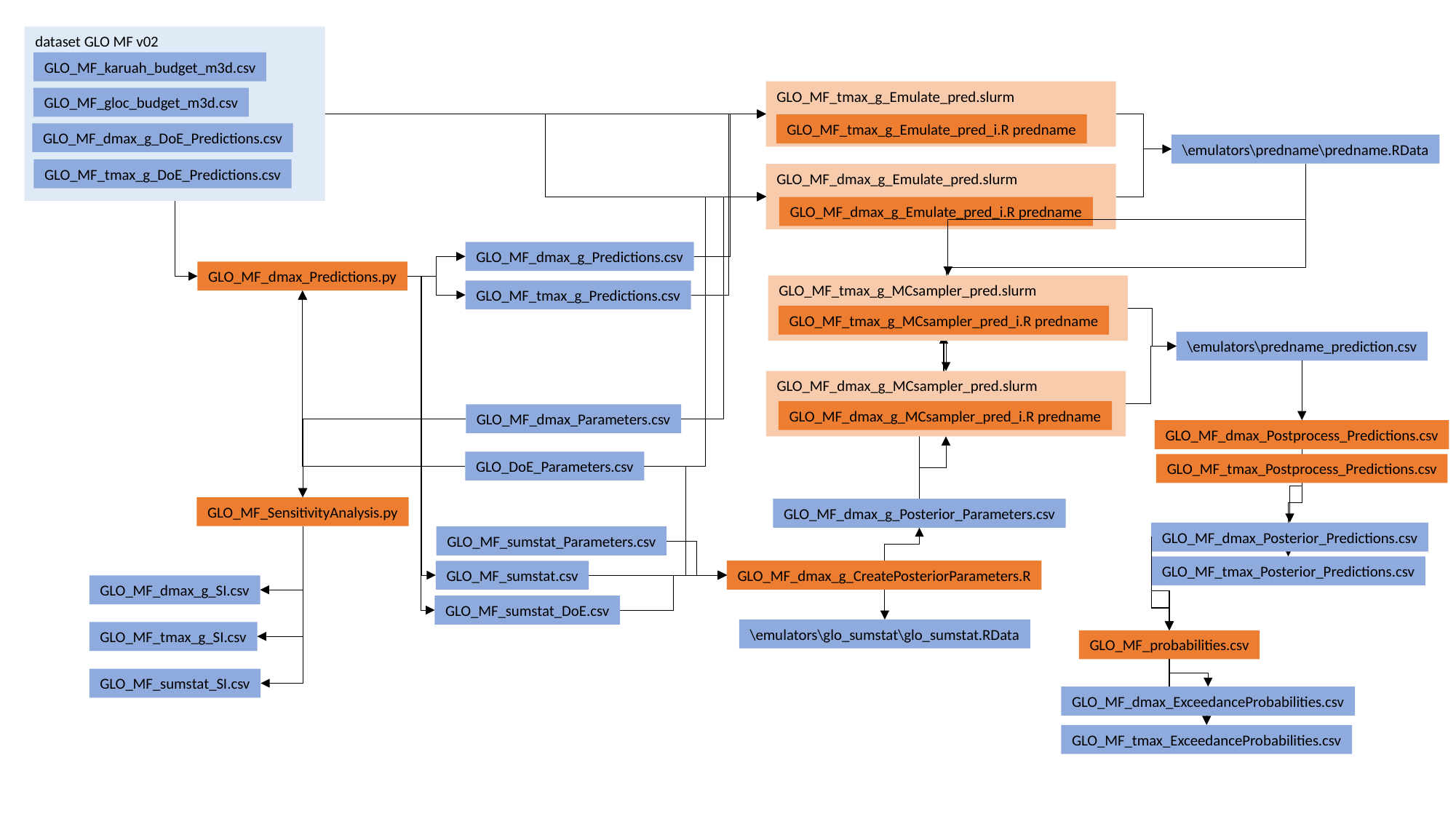

dataset GLO MF v02

GLO_MF_karuah_budget_m3d.csv
GLO_MF_gloc_budget_m3d.csv
GLO_MF_dmax_g_DoE_Predictions.csv
GLO_MF_tmax_g_DoE_Predictions.csv
GLO_MF_tmax_g_Emulate_pred.slurm

GLO_MF_tmax_g_Emulate_pred_i.R predname
\emulators\predname\predname.RData
GLO_MF_dmax_g_Emulate_pred.slurm

GLO_MF_dmax_g_Emulate_pred_i.R predname
GLO_MF_dmax_g_Predictions.csv
GLO_MF_dmax_Predictions.py
GLO_MF_tmax_g_MCsampler_pred.slurm

GLO_MF_tmax_g_Predictions.csv
GLO_MF_tmax_g_MCsampler_pred_i.R predname
\emulators\predname_prediction.csv
GLO_MF_dmax_g_MCsampler_pred.slurm

GLO_MF_dmax_g_MCsampler_pred_i.R predname
GLO_MF_dmax_Parameters.csv
GLO_MF_dmax_Postprocess_Predictions.csv
GLO_DoE_Parameters.csv
GLO_MF_tmax_Postprocess_Predictions.csv
GLO_MF_SensitivityAnalysis.py
GLO_MF_dmax_g_Posterior_Parameters.csv
GLO_MF_dmax_Posterior_Predictions.csv
GLO_MF_sumstat_Parameters.csv
GLO_MF_tmax_Posterior_Predictions.csv
GLO_MF_dmax_g_CreatePosteriorParameters.R
GLO_MF_sumstat.csv
GLO_MF_dmax_g_SI.csv
GLO_MF_sumstat_DoE.csv
\emulators\glo_sumstat\glo_sumstat.RData
GLO_MF_tmax_g_SI.csv
GLO_MF_probabilities.csv
GLO_MF_sumstat_SI.csv
GLO_MF_dmax_ExceedanceProbabilities.csv
GLO_MF_tmax_ExceedanceProbabilities.csv